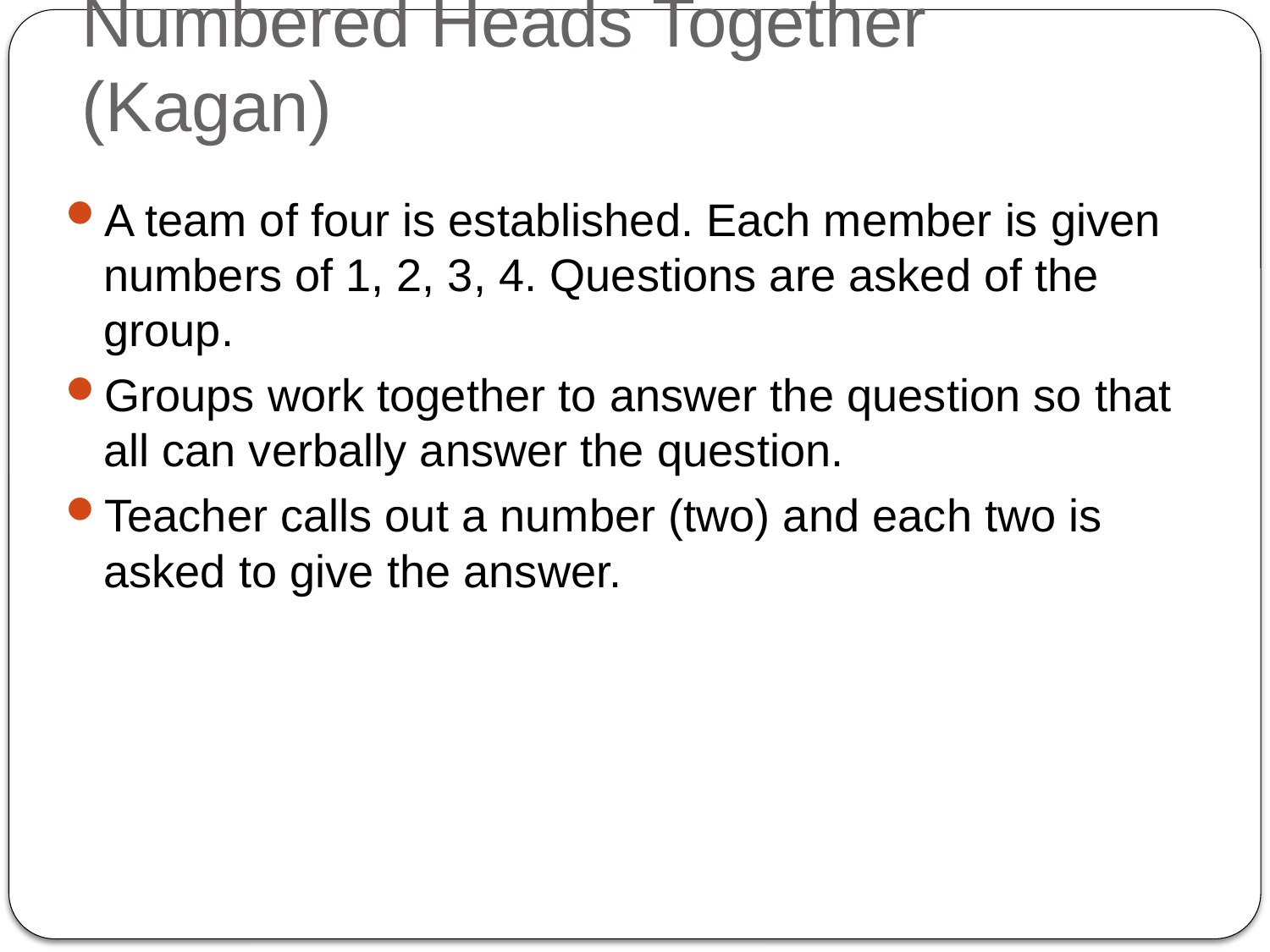

# Numbered Heads Together (Kagan)
A team of four is established. Each member is given numbers of 1, 2, 3, 4. Questions are asked of the group.
Groups work together to answer the question so that all can verbally answer the question.
Teacher calls out a number (two) and each two is asked to give the answer.